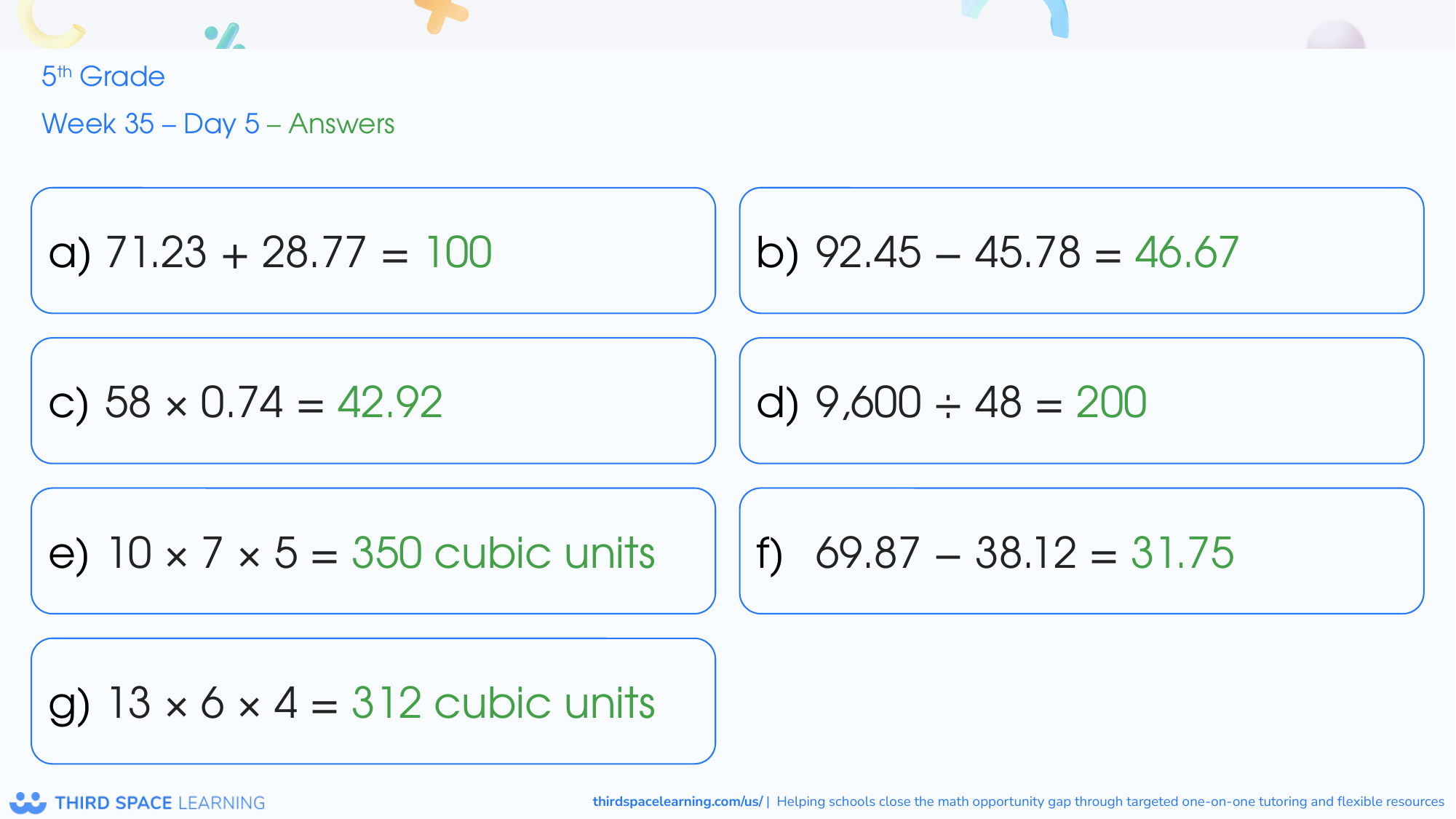

5th Grade
Week 35 – Day 5 – Answers
71.23 + 28.77 = 100
92.45 − 45.78 = 46.67
58 × 0.74 = 42.92
9,600 ÷ 48 = 200
10 × 7 × 5 = 350 cubic units
69.87 − 38.12 = 31.75
13 × 6 × 4 = 312 cubic units